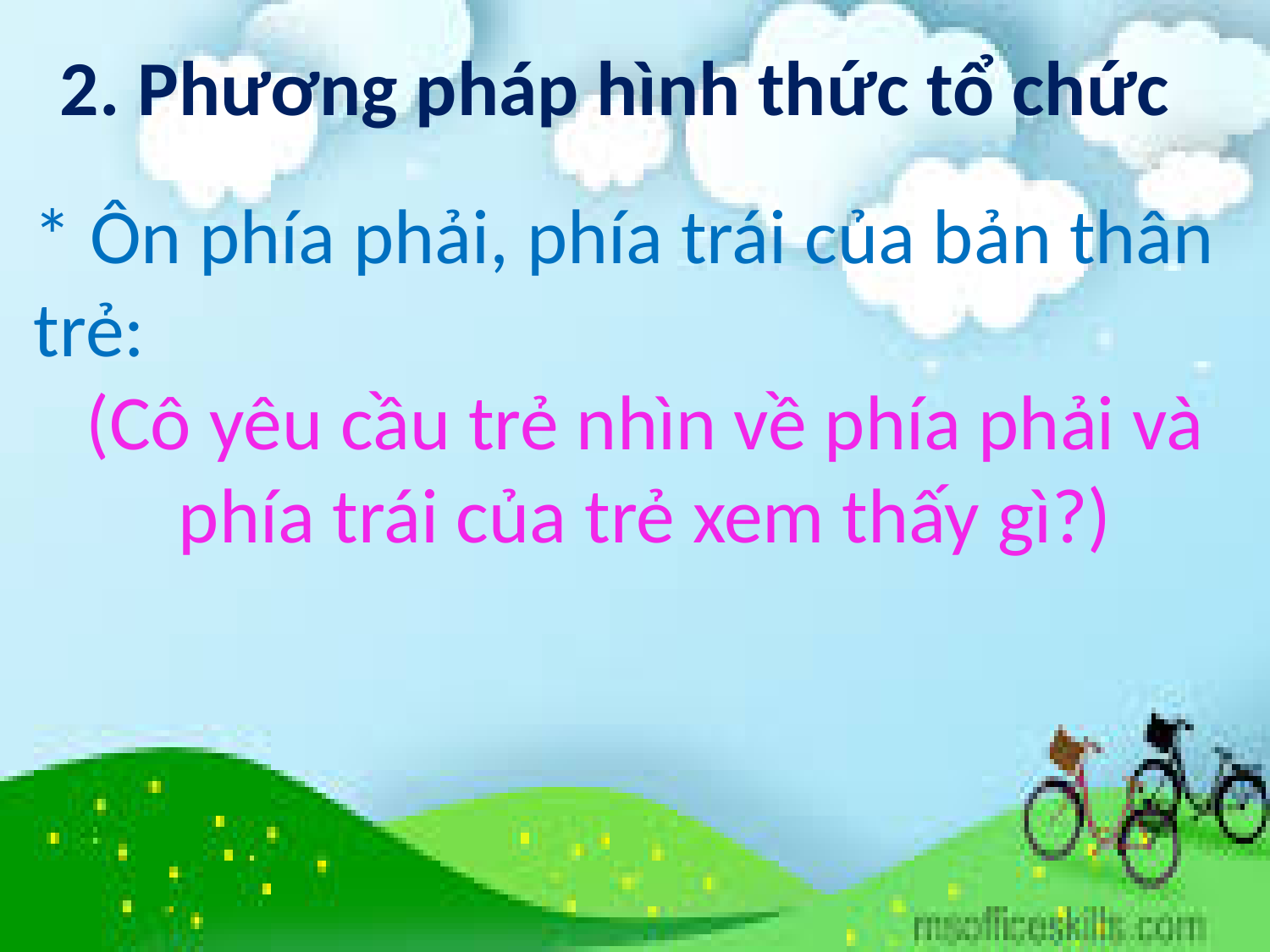

2. Phương pháp hình thức tổ chức
* Ôn phía phải, phía trái của bản thân trẻ:
(Cô yêu cầu trẻ nhìn về phía phải và phía trái của trẻ xem thấy gì?)